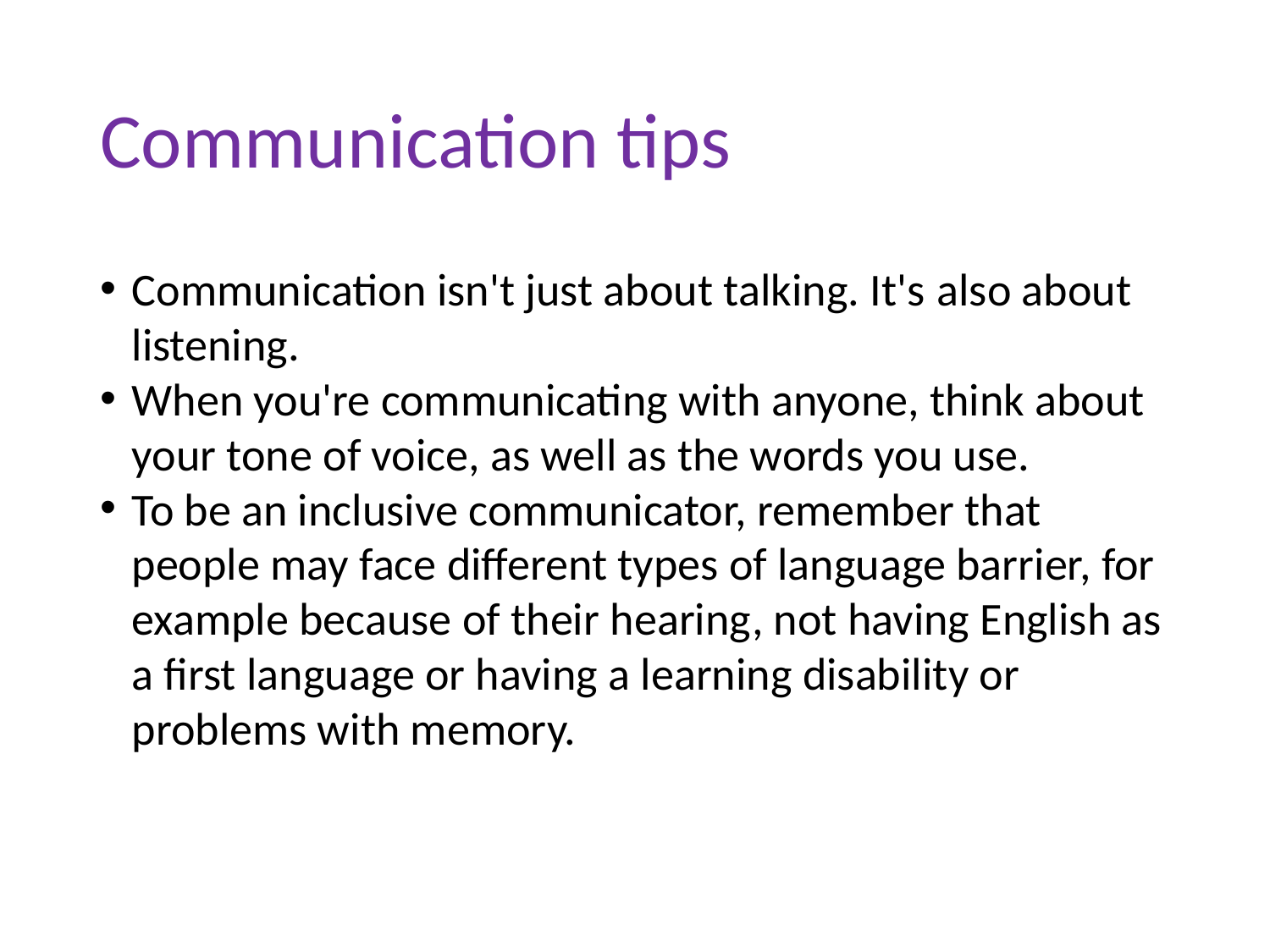

# Communication tips
Communication isn't just about talking. It's also about listening.
When you're communicating with anyone, think about your tone of voice, as well as the words you use.
To be an inclusive communicator, remember that people may face different types of language barrier, for example because of their hearing, not having English as a first language or having a learning disability or problems with memory.